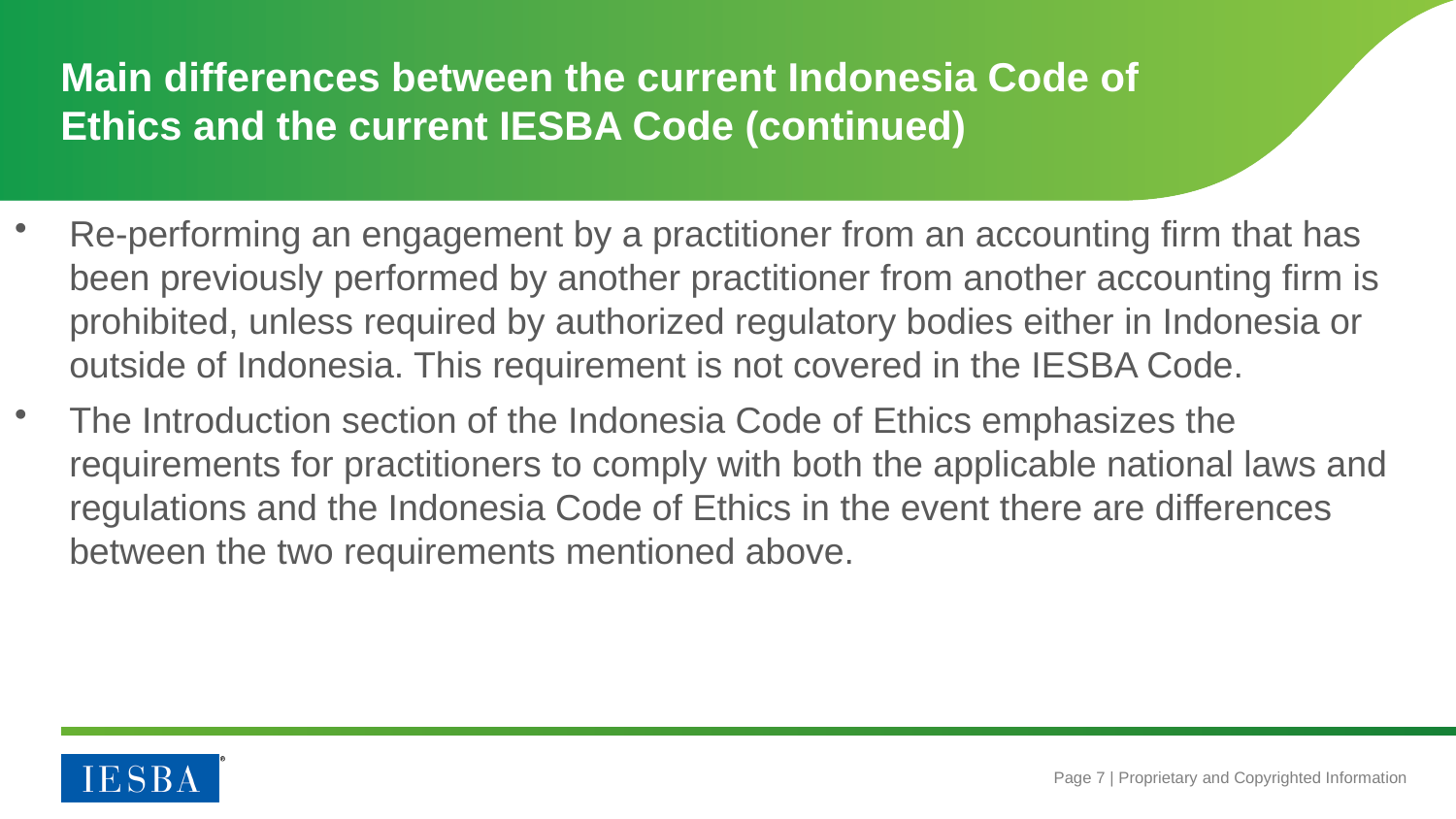

# Main differences between the current Indonesia Code of Ethics and the current IESBA Code (continued)
Re-performing an engagement by a practitioner from an accounting firm that has been previously performed by another practitioner from another accounting firm is prohibited, unless required by authorized regulatory bodies either in Indonesia or outside of Indonesia. This requirement is not covered in the IESBA Code.
The Introduction section of the Indonesia Code of Ethics emphasizes the requirements for practitioners to comply with both the applicable national laws and regulations and the Indonesia Code of Ethics in the event there are differences between the two requirements mentioned above.